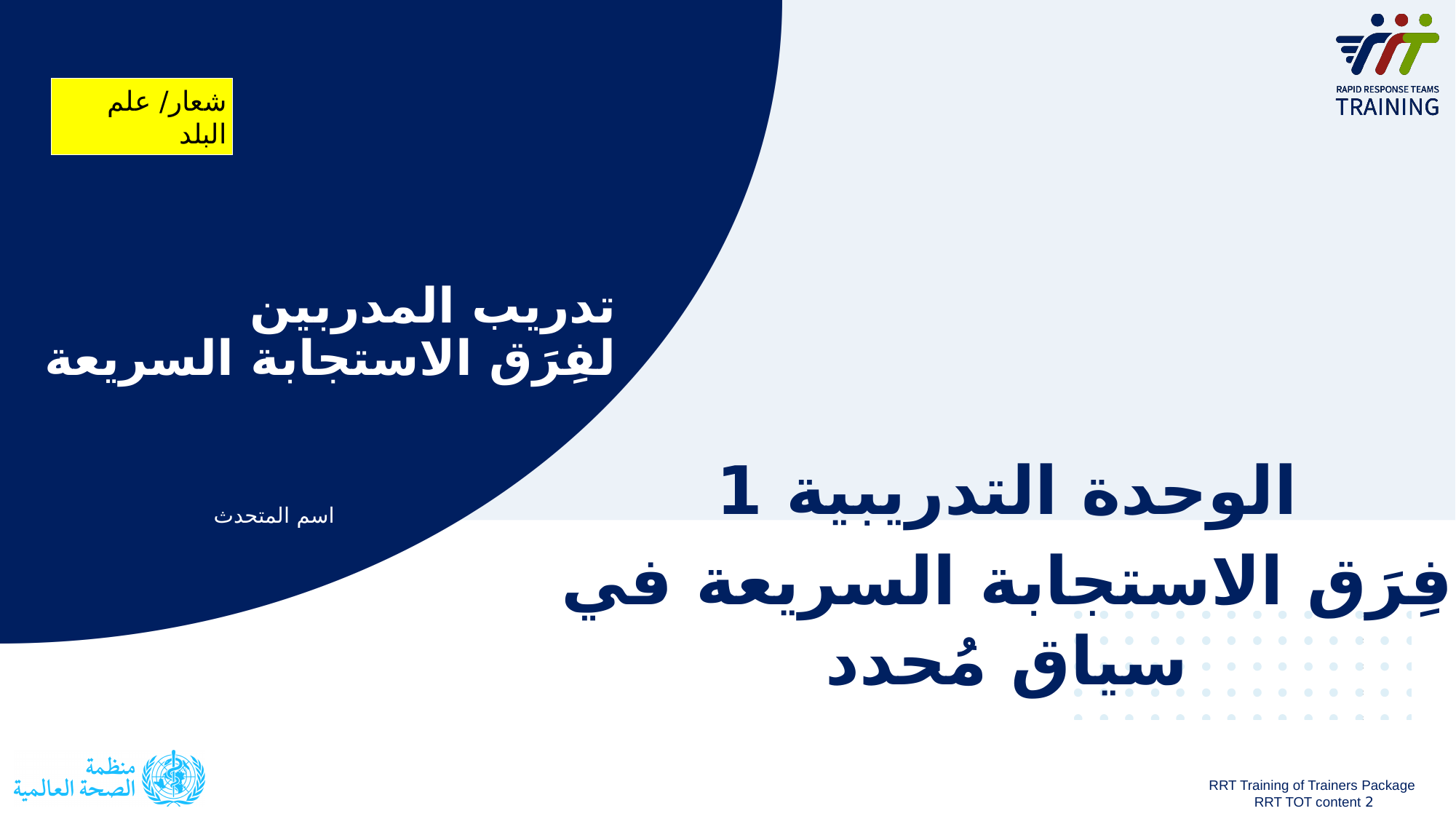

شعار/ علم البلد
# تدريب المدربين  لفِرَق الاستجابة السريعة
الوحدة التدريبية 1
فِرَق الاستجابة السريعة في سياق مُحدد

اسم المتحدث
1